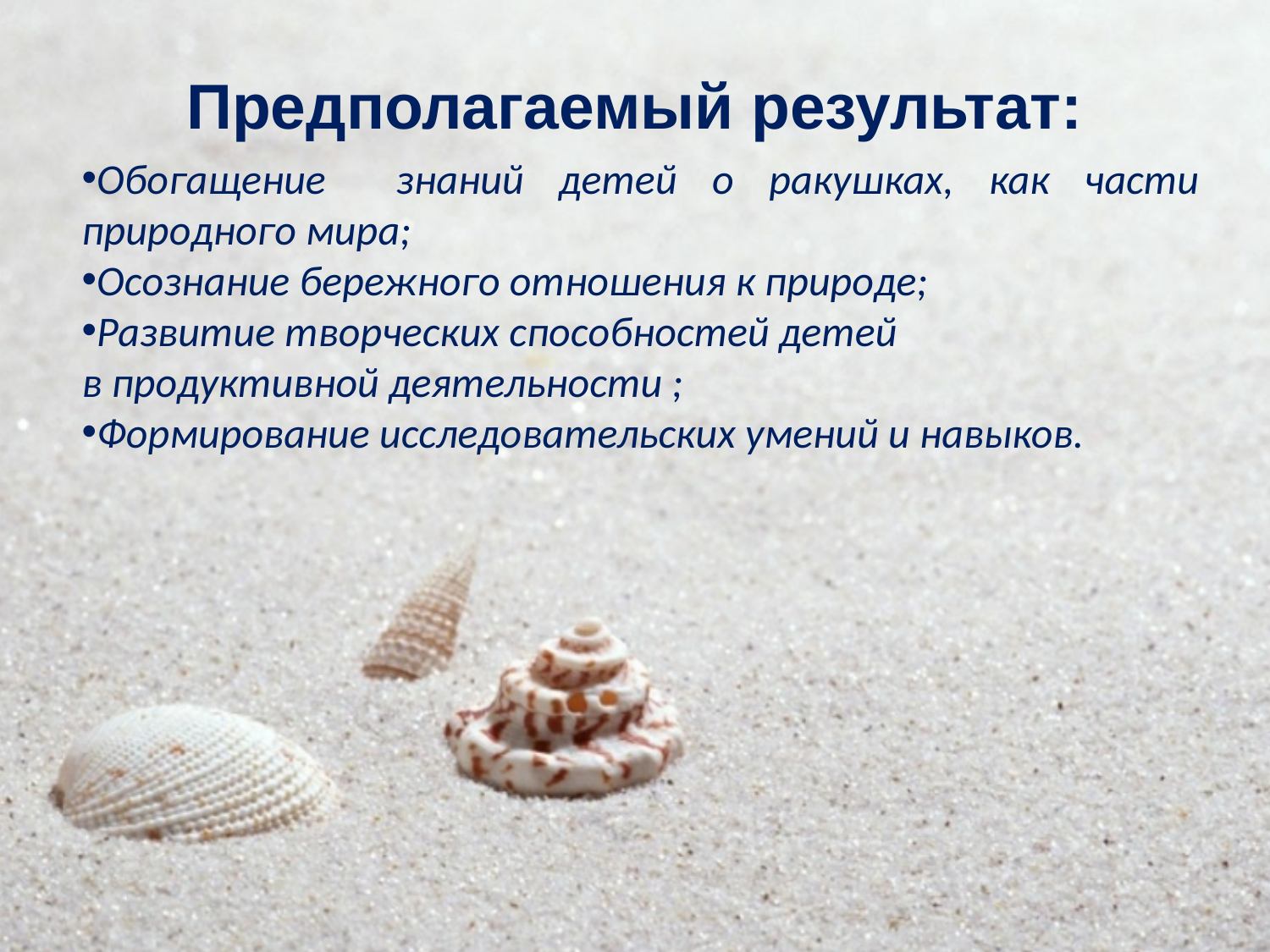

Предполагаемый результат:

Обогащение  знаний детей о ракушках, как части природного мира;
Осознание бережного отношения к природе;
Развитие творческих способностей детей
в продуктивной деятельности ;
Формирование исследовательских умений и навыков.